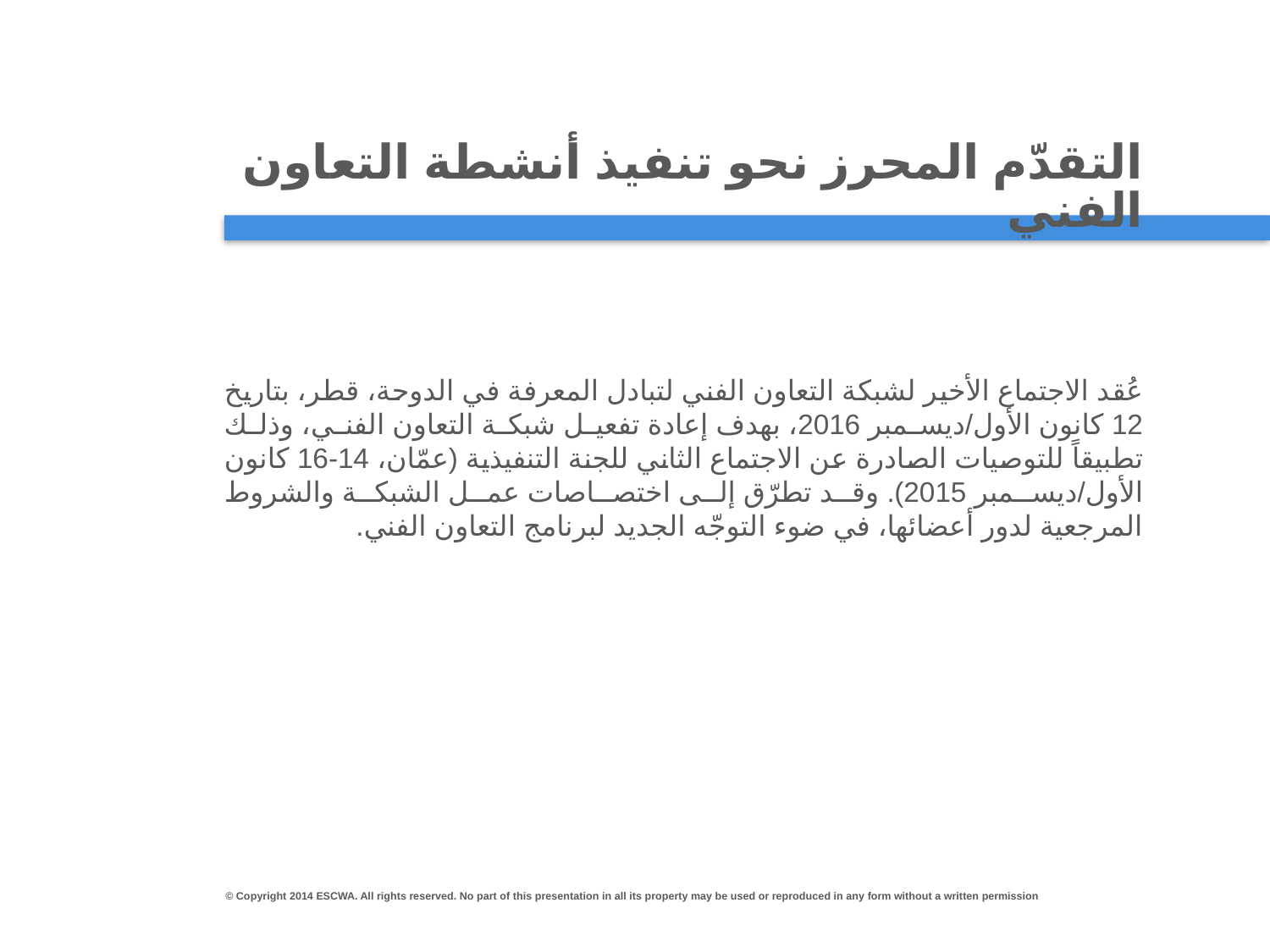

# التقدّم المحرز نحو تنفيذ أنشطة التعاون الفني
عُقد الاجتماع الأخير لشبكة التعاون الفني لتبادل المعرفة في الدوحة، قطر، بتاريخ 12 كانون الأول/ديسمبر 2016، بهدف إعادة تفعيل شبكة التعاون الفني، وذلك تطبيقاً للتوصيات الصادرة عن الاجتماع الثاني للجنة التنفيذية (عمّان، 14-16 كانون الأول/ديسمبر 2015). وقد تطرّق إلى اختصاصات عمل الشبكة والشروط المرجعية لدور أعضائها، في ضوء التوجّه الجديد لبرنامج التعاون الفني.